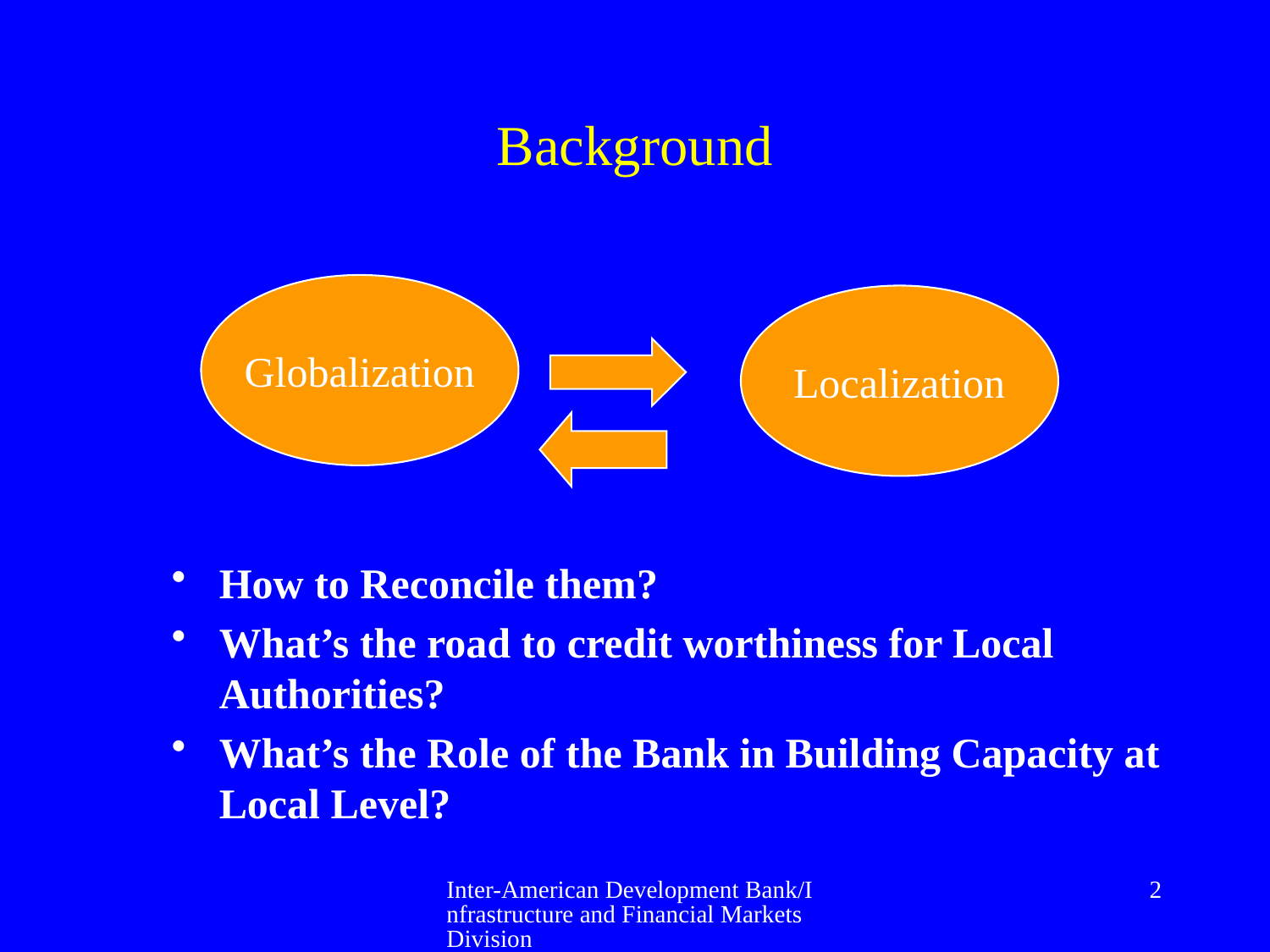

# Background
Globalization
Localization

How to Reconcile them?
What’s the road to credit worthiness for Local Authorities?
What’s the Role of the Bank in Building Capacity at Local Level?

Inter-American Development Bank/Infrastructure and Financial Markets Division
2